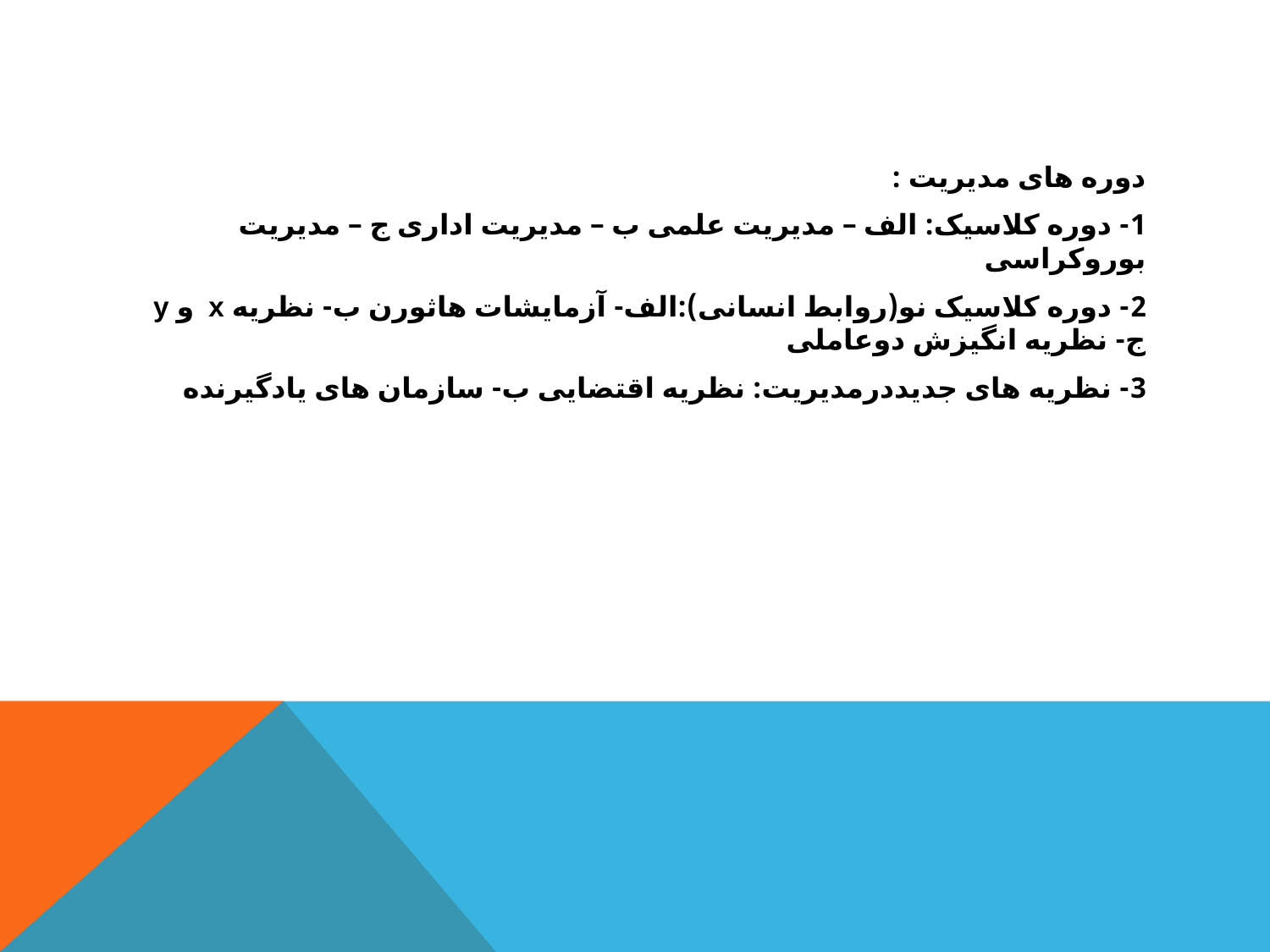

دوره های مدیریت :
1- دوره کلاسیک: الف – مدیریت علمی ب – مدیریت اداری ج – مدیریت بوروکراسی
2- دوره کلاسیک نو(روابط انسانی):الف- آزمایشات هاثورن ب- نظریه x  و y  ج- نظریه انگیزش دوعاملی
3- نظریه های جدیددرمدیریت: نظریه اقتضایی ب- سازمان های یادگیرنده